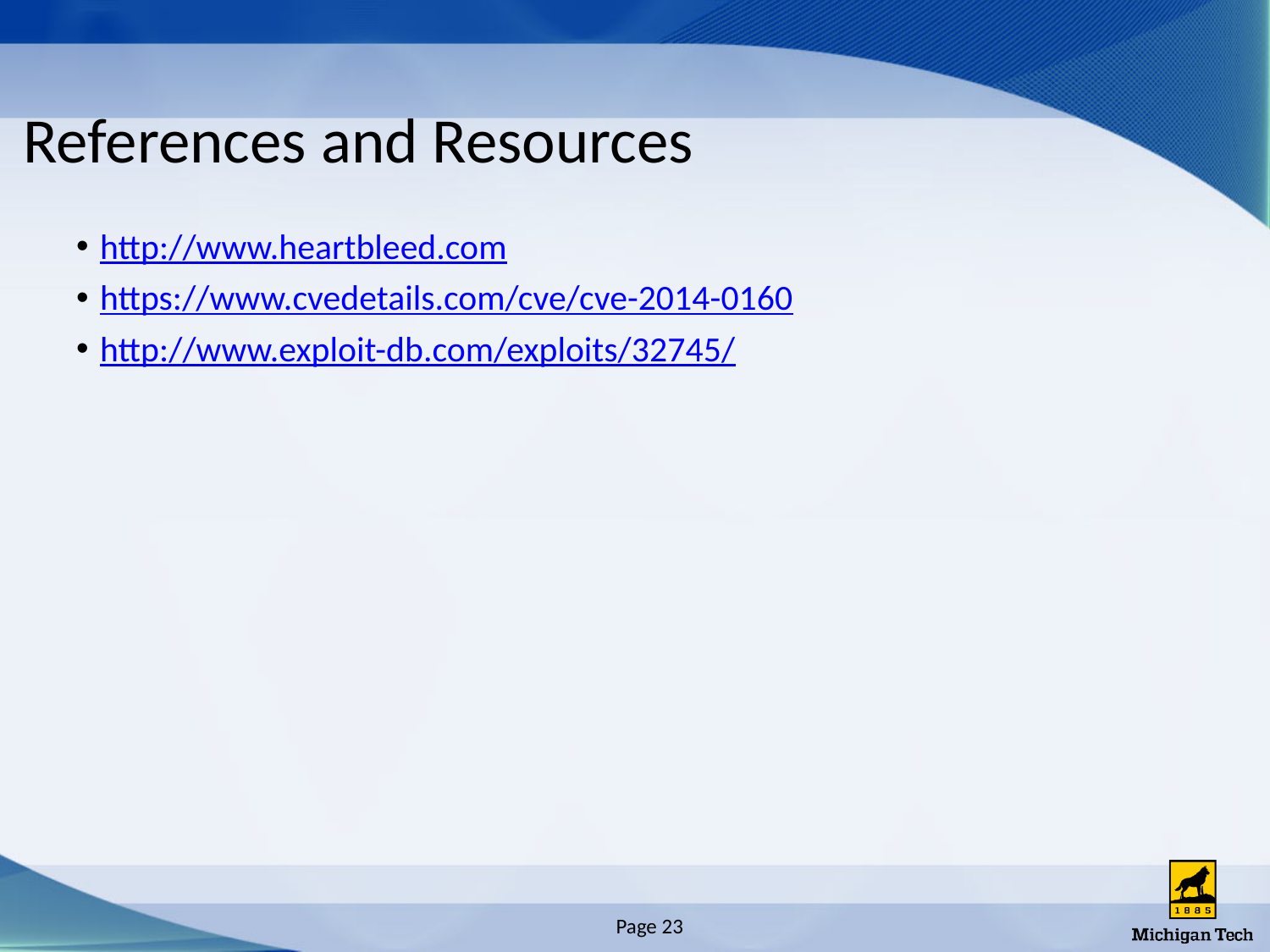

# References and Resources
http://www.heartbleed.com
https://www.cvedetails.com/cve/cve-2014-0160
http://www.exploit-db.com/exploits/32745/